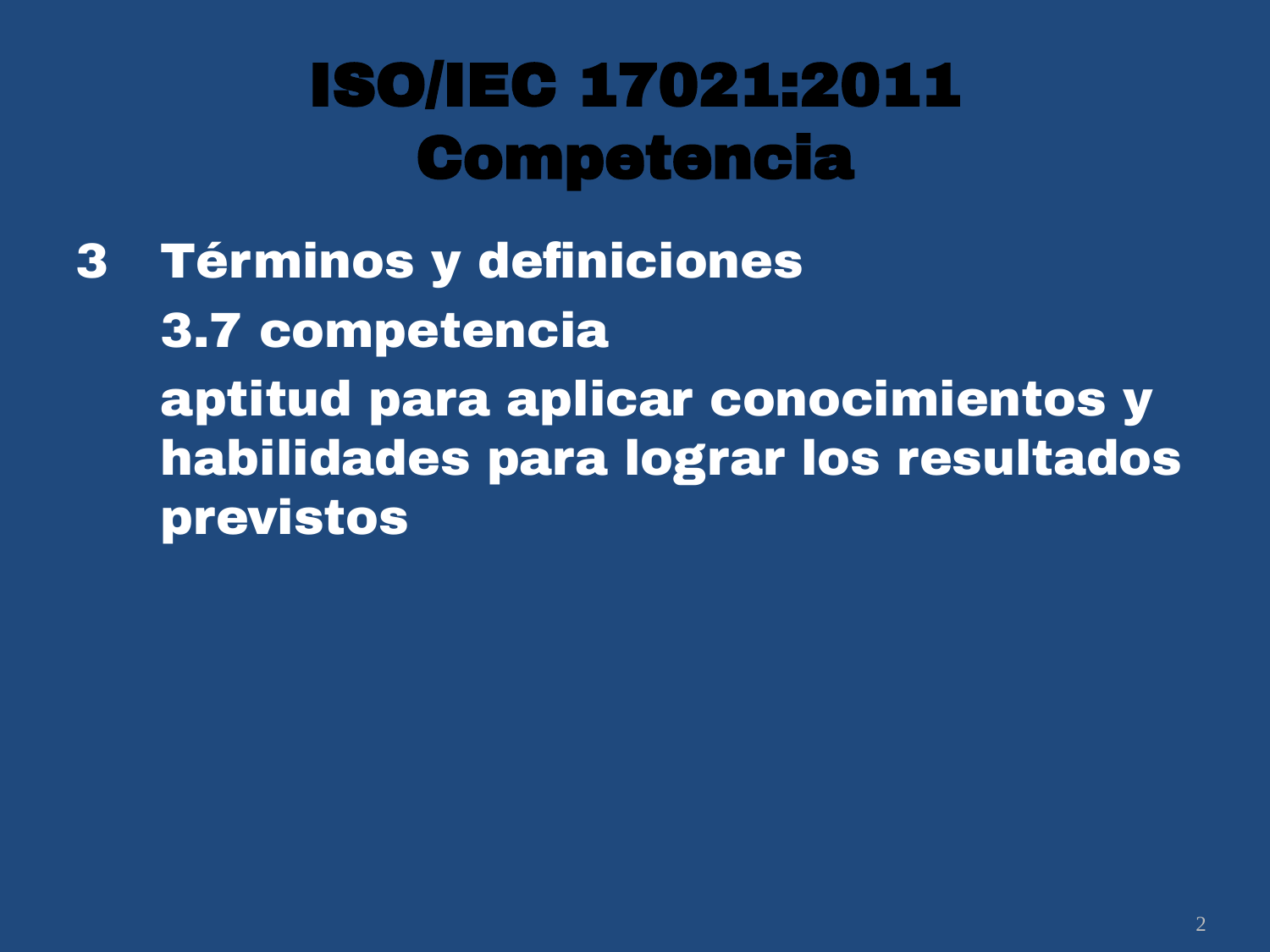

# ISO/IEC 17021:2011 Competencia
3	Términos y definiciones
	3.7 competencia
	aptitud para aplicar conocimientos y habilidades para lograr los resultados previstos
2